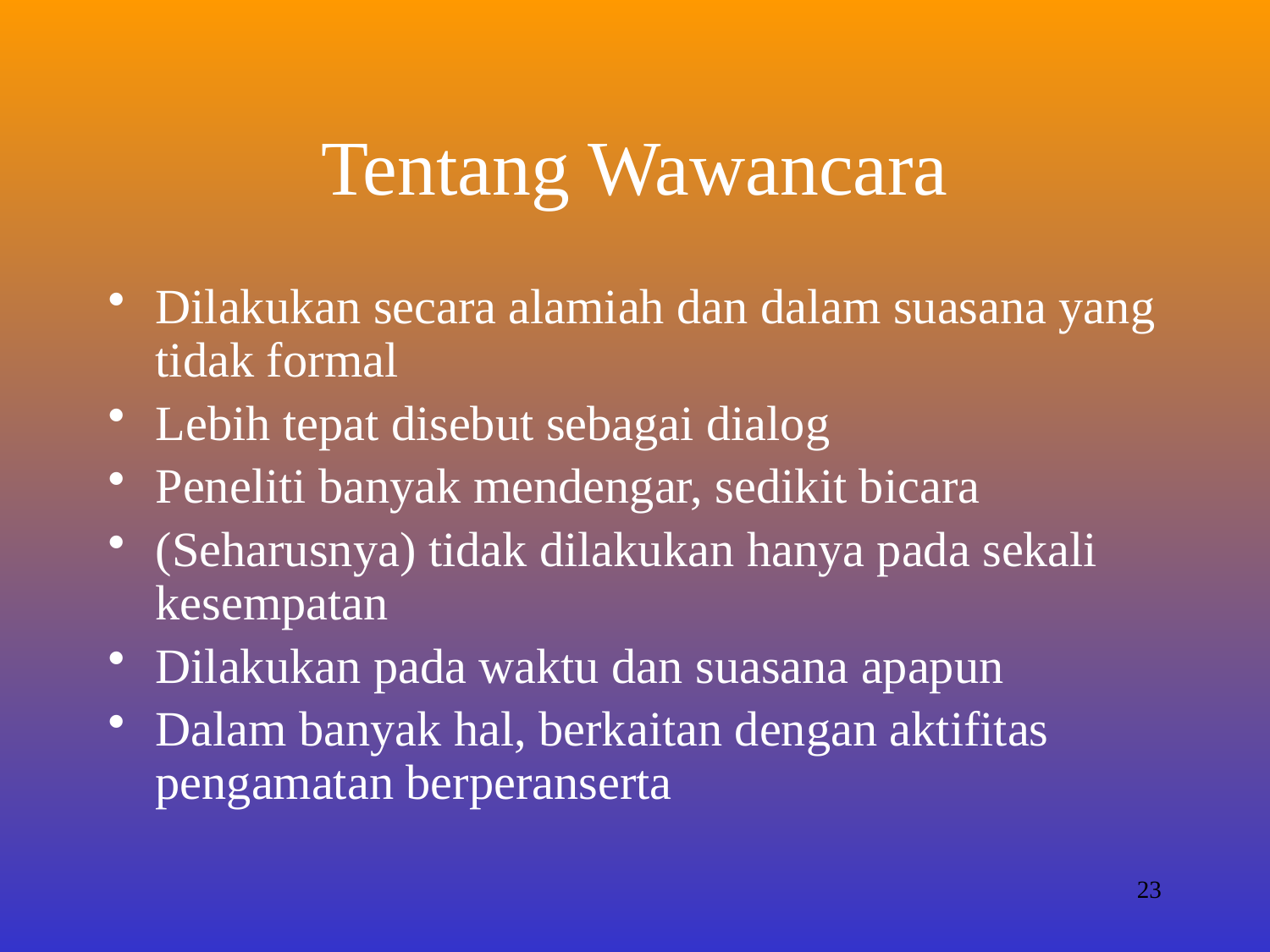

# Tentang Wawancara
Dilakukan secara alamiah dan dalam suasana yang tidak formal
Lebih tepat disebut sebagai dialog
Peneliti banyak mendengar, sedikit bicara
(Seharusnya) tidak dilakukan hanya pada sekali kesempatan
Dilakukan pada waktu dan suasana apapun
Dalam banyak hal, berkaitan dengan aktifitas pengamatan berperanserta
23